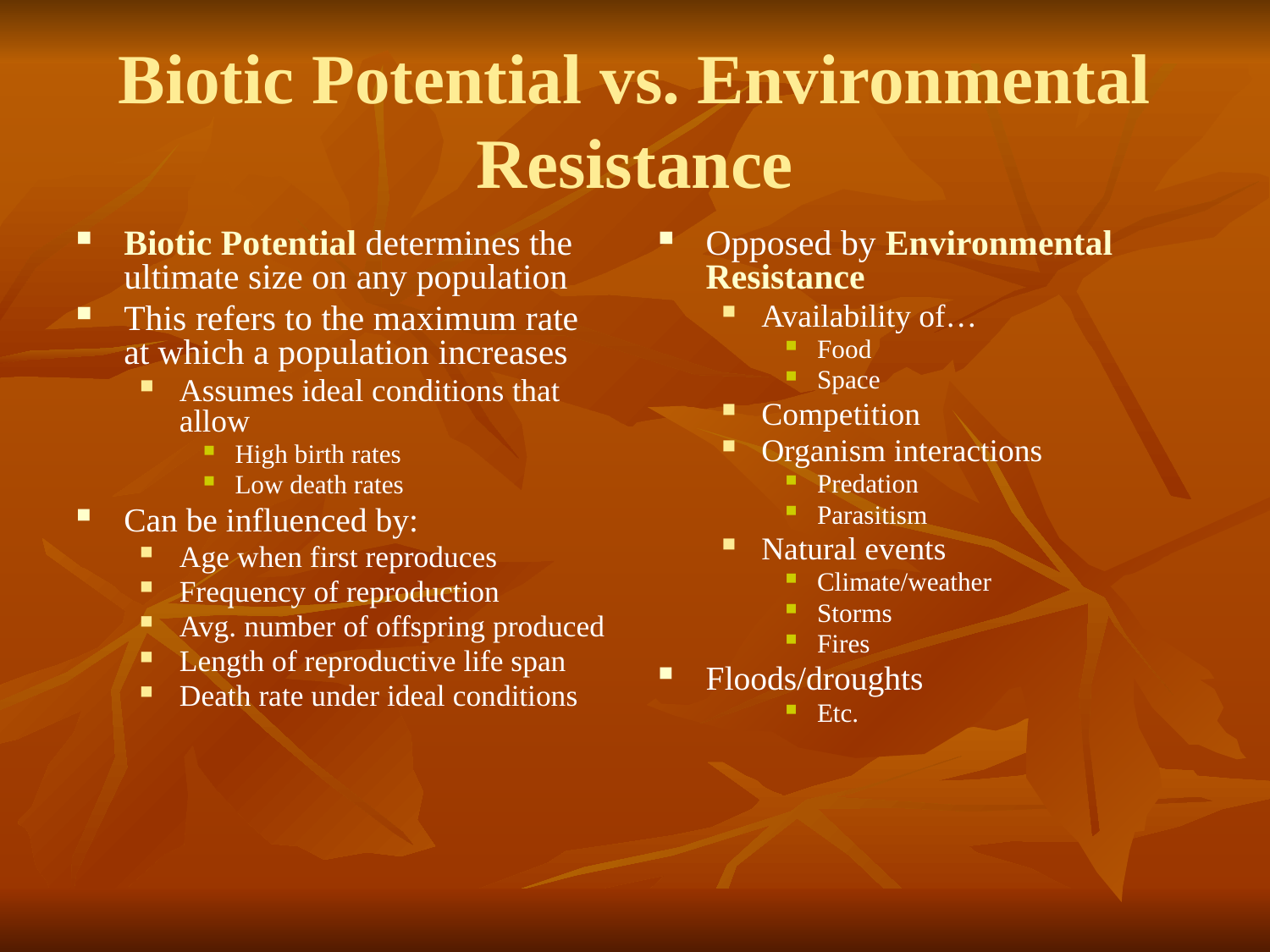

Biotic Potential vs. Environmental Resistance
Biotic Potential determines the ultimate size on any population
This refers to the maximum rate at which a population increases
Assumes ideal conditions that allow
High birth rates
Low death rates
Can be influenced by:
Age when first reproduces
Frequency of reproduction
Avg. number of offspring produced
Length of reproductive life span
Death rate under ideal conditions
Opposed by Environmental Resistance
Availability of…
Food
Space
Competition
Organism interactions
Predation
Parasitism
Natural events
Climate/weather
Storms
Fires
Floods/droughts
Etc.